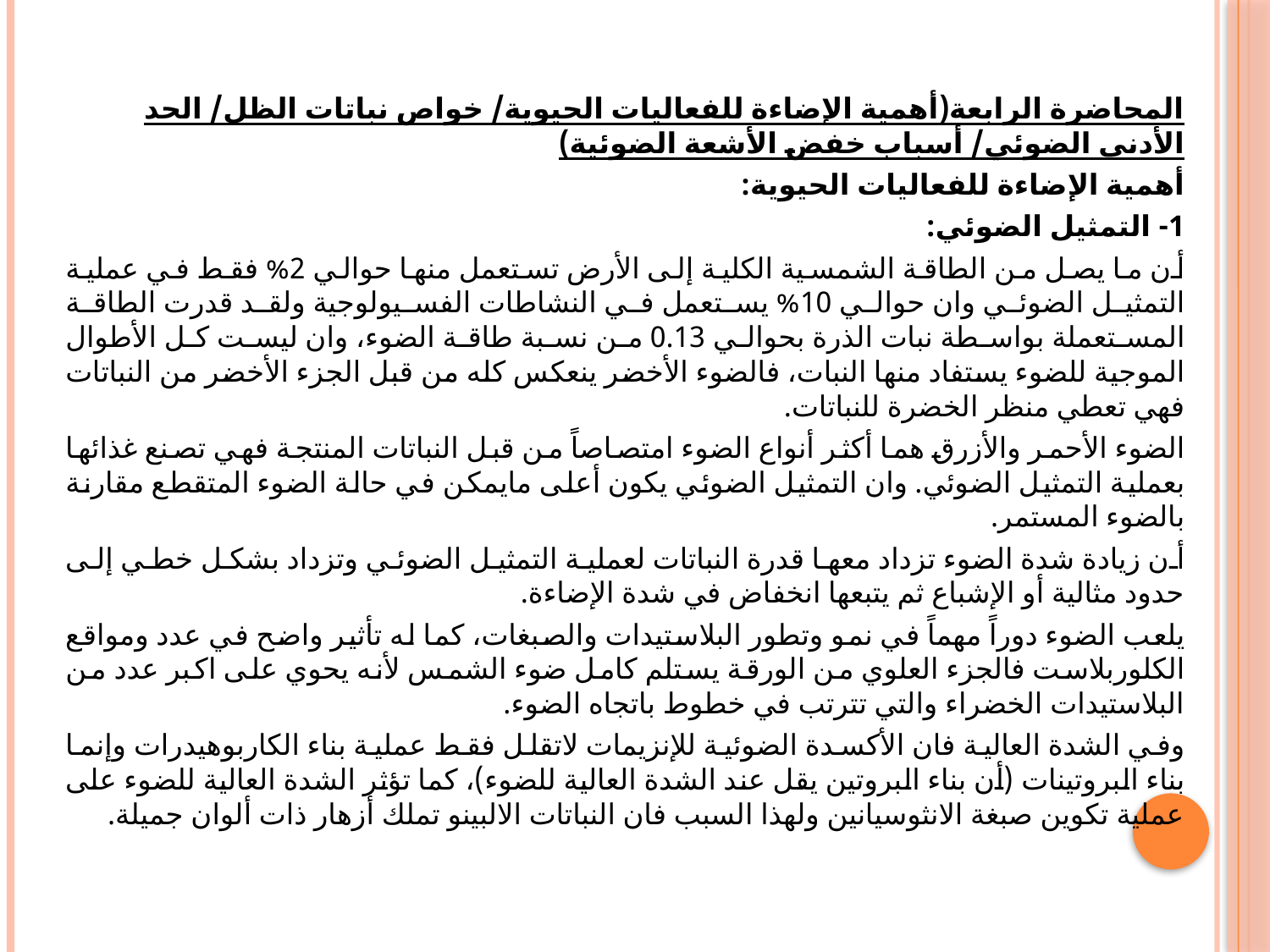

#

المحاضرة الرابعة(أهمية الإضاءة للفعاليات الحيوية/ خواص نباتات الظل/ الحد الأدنى الضوئي/ أسباب خفض الأشعة الضوئية)
أهمية الإضاءة للفعاليات الحيوية:
1- التمثيل الضوئي:
أن ما يصل من الطاقة الشمسية الكلية إلى الأرض تستعمل منها حوالي 2% فقط في عملية التمثيل الضوئي وان حوالي 10% يستعمل في النشاطات الفسيولوجية ولقد قدرت الطاقة المستعملة بواسطة نبات الذرة بحوالي 0.13 من نسبة طاقة الضوء، وان ليست كل الأطوال الموجية للضوء يستفاد منها النبات، فالضوء الأخضر ينعكس كله من قبل الجزء الأخضر من النباتات فهي تعطي منظر الخضرة للنباتات.
الضوء الأحمر والأزرق هما أكثر أنواع الضوء امتصاصاً من قبل النباتات المنتجة فهي تصنع غذائها بعملية التمثيل الضوئي. وان التمثيل الضوئي يكون أعلى مايمكن في حالة الضوء المتقطع مقارنة بالضوء المستمر.
أن زيادة شدة الضوء تزداد معها قدرة النباتات لعملية التمثيل الضوئي وتزداد بشكل خطي إلى حدود مثالية أو الإشباع ثم يتبعها انخفاض في شدة الإضاءة.
يلعب الضوء دوراً مهماً في نمو وتطور البلاستيدات والصبغات، كما له تأثير واضح في عدد ومواقع الكلوربلاست فالجزء العلوي من الورقة يستلم كامل ضوء الشمس لأنه يحوي على اكبر عدد من البلاستيدات الخضراء والتي تترتب في خطوط باتجاه الضوء.
وفي الشدة العالية فان الأكسدة الضوئية للإنزيمات لاتقلل فقط عملية بناء الكاربوهيدرات وإنما بناء البروتينات (أن بناء البروتين يقل عند الشدة العالية للضوء)، كما تؤثر الشدة العالية للضوء على عملية تكوين صبغة الانثوسيانين ولهذا السبب فان النباتات الالبينو تملك أزهار ذات ألوان جميلة.